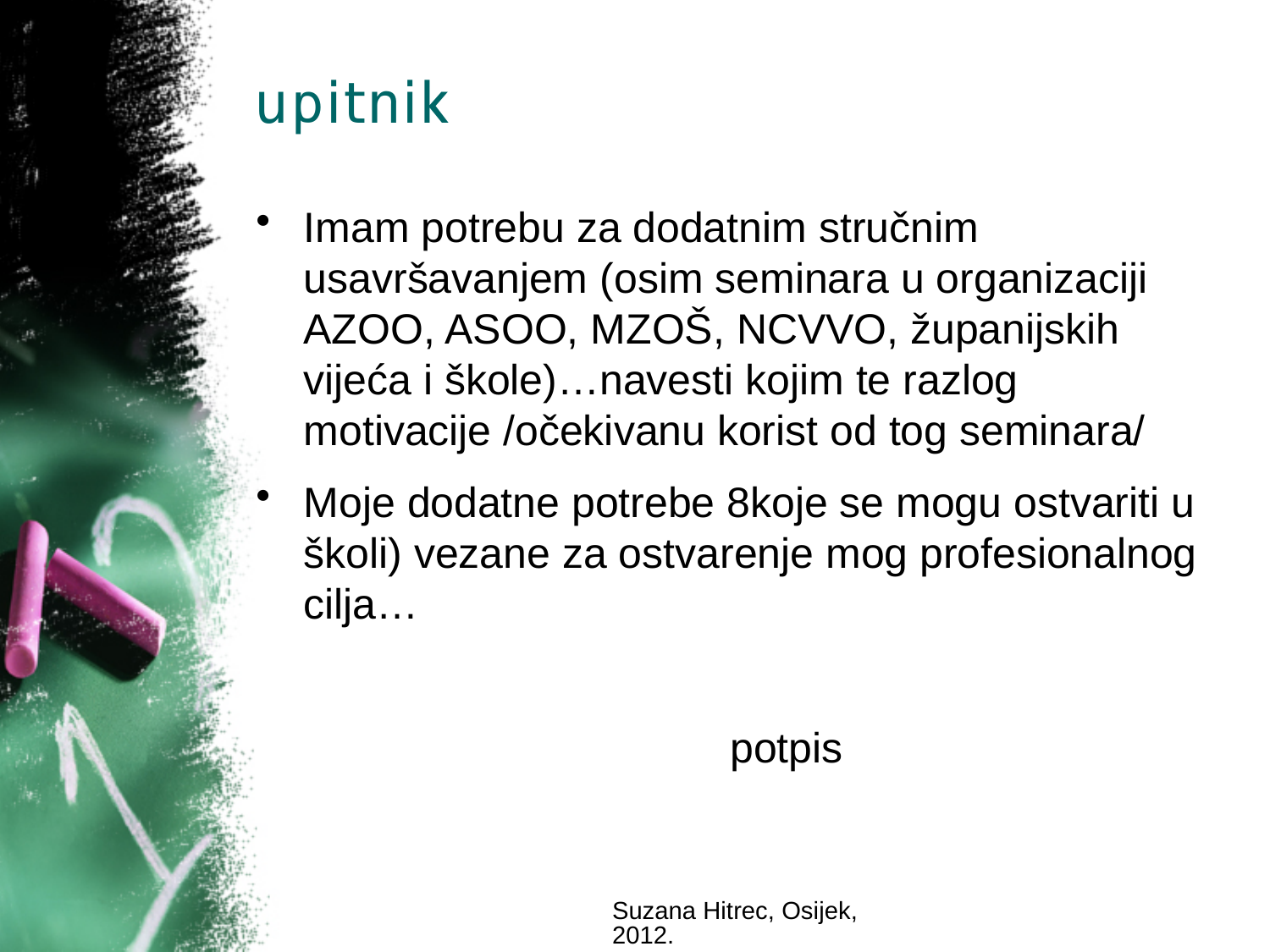

# upitnik
Imam potrebu za dodatnim stručnim usavršavanjem (osim seminara u organizaciji AZOO, ASOO, MZOŠ, NCVVO, županijskih vijeća i škole)…navesti kojim te razlog motivacije /očekivanu korist od tog seminara/
Moje dodatne potrebe 8koje se mogu ostvariti u školi) vezane za ostvarenje mog profesionalnog cilja…

                                        potpis

Suzana Hitrec, Osijek, 2012.